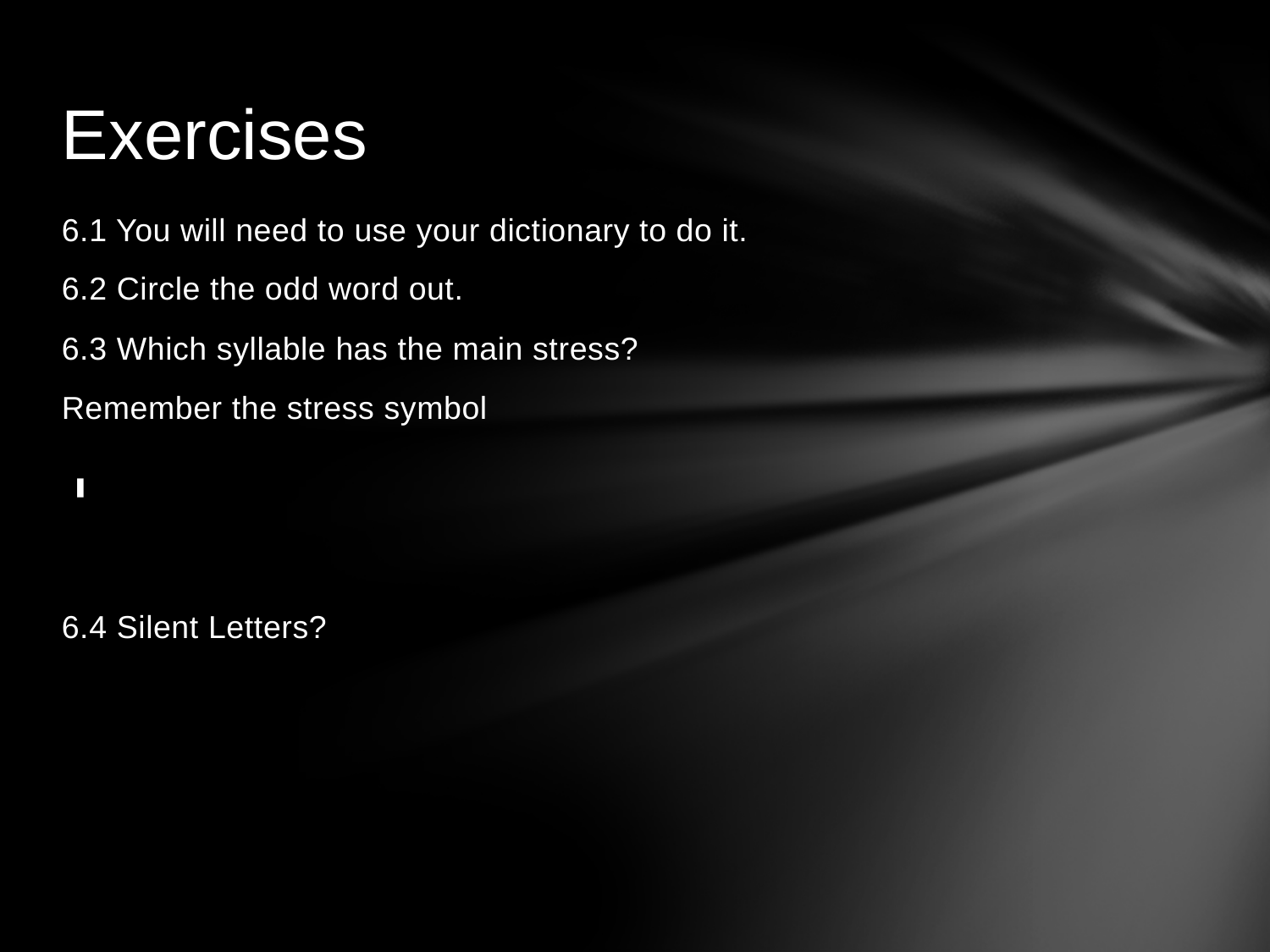

# Exercises
6.1 You will need to use your dictionary to do it.
6.2 Circle the odd word out.
6.3 Which syllable has the main stress?
Remember the stress symbol
ˈ
6.4 Silent Letters?